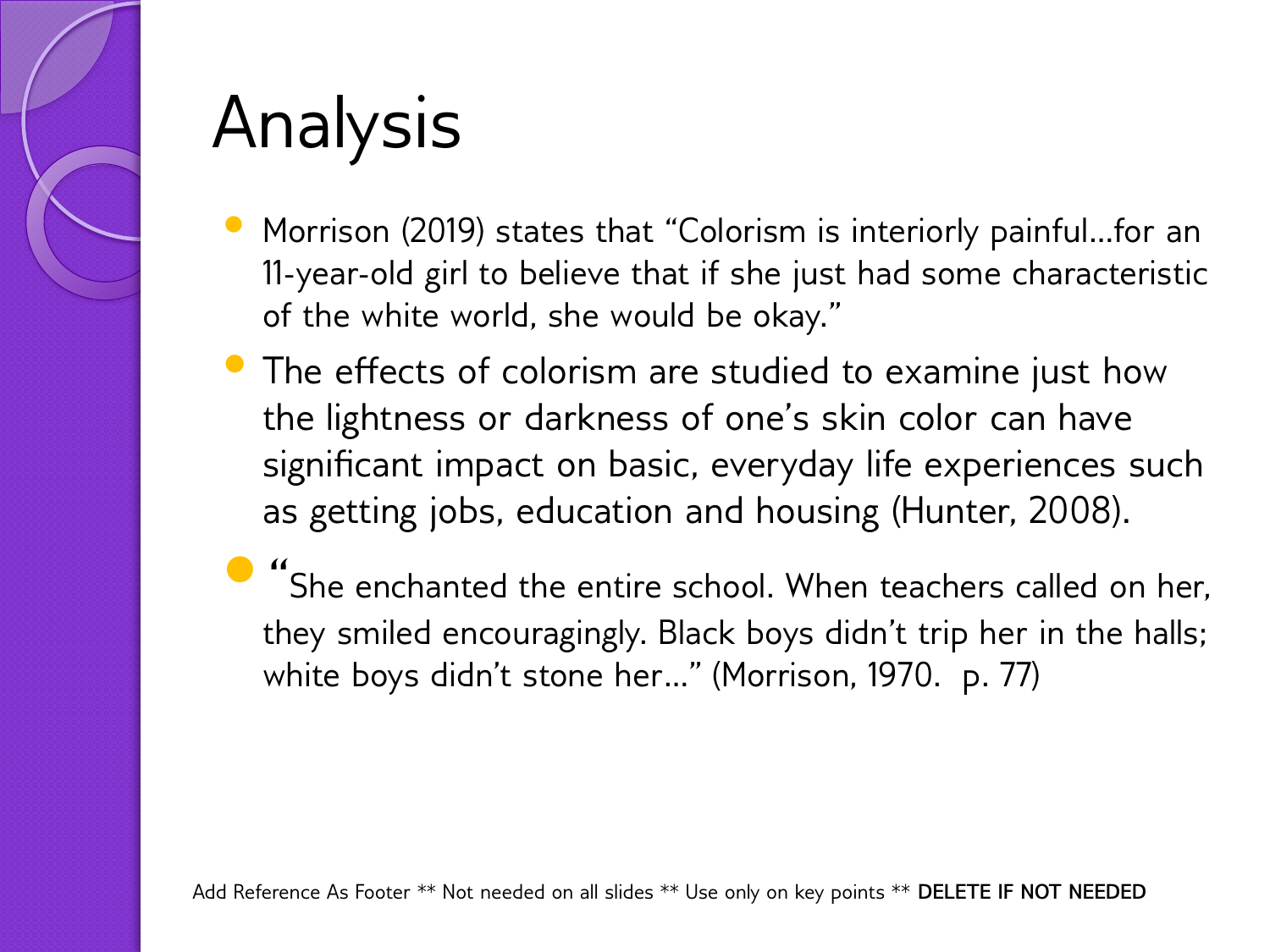

# Analysis
Morrison (2019) states that “Colorism is interiorly painful…for an 11-year-old girl to believe that if she just had some characteristic of the white world, she would be okay.”
The effects of colorism are studied to examine just how the lightness or darkness of one’s skin color can have significant impact on basic, everyday life experiences such as getting jobs, education and housing (Hunter, 2008).
“She enchanted the entire school. When teachers called on her, they smiled encouragingly. Black boys didn’t trip her in the halls; white boys didn’t stone her…” (Morrison, 1970.  p. 77)

Add Reference As Footer ** Not needed on all slides ** Use only on key points ** DELETE IF NOT NEEDED